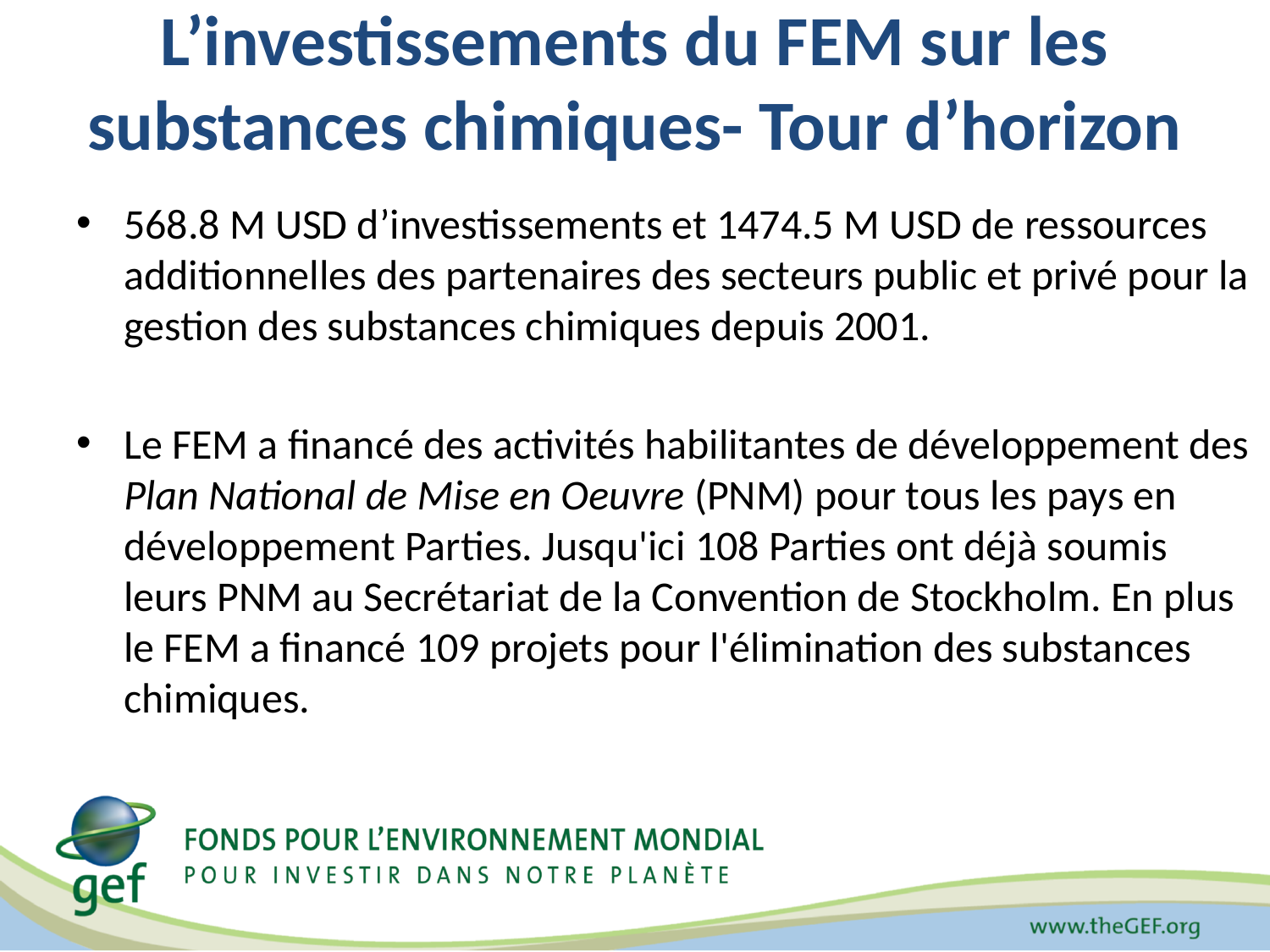

# L’investissements du FEM sur les substances chimiques- Tour d’horizon
568.8 M USD d’investissements et 1474.5 M USD de ressources additionnelles des partenaires des secteurs public et privé pour la gestion des substances chimiques depuis 2001.

Le FEM a financé des activités habilitantes de développement des Plan National de Mise en Oeuvre (PNM) pour tous les pays en développement Parties. Jusqu'ici 108 Parties ont déjà soumis leurs PNM au Secrétariat de la Convention de Stockholm. En plus le FEM a financé 109 projets pour l'élimination des substances chimiques.